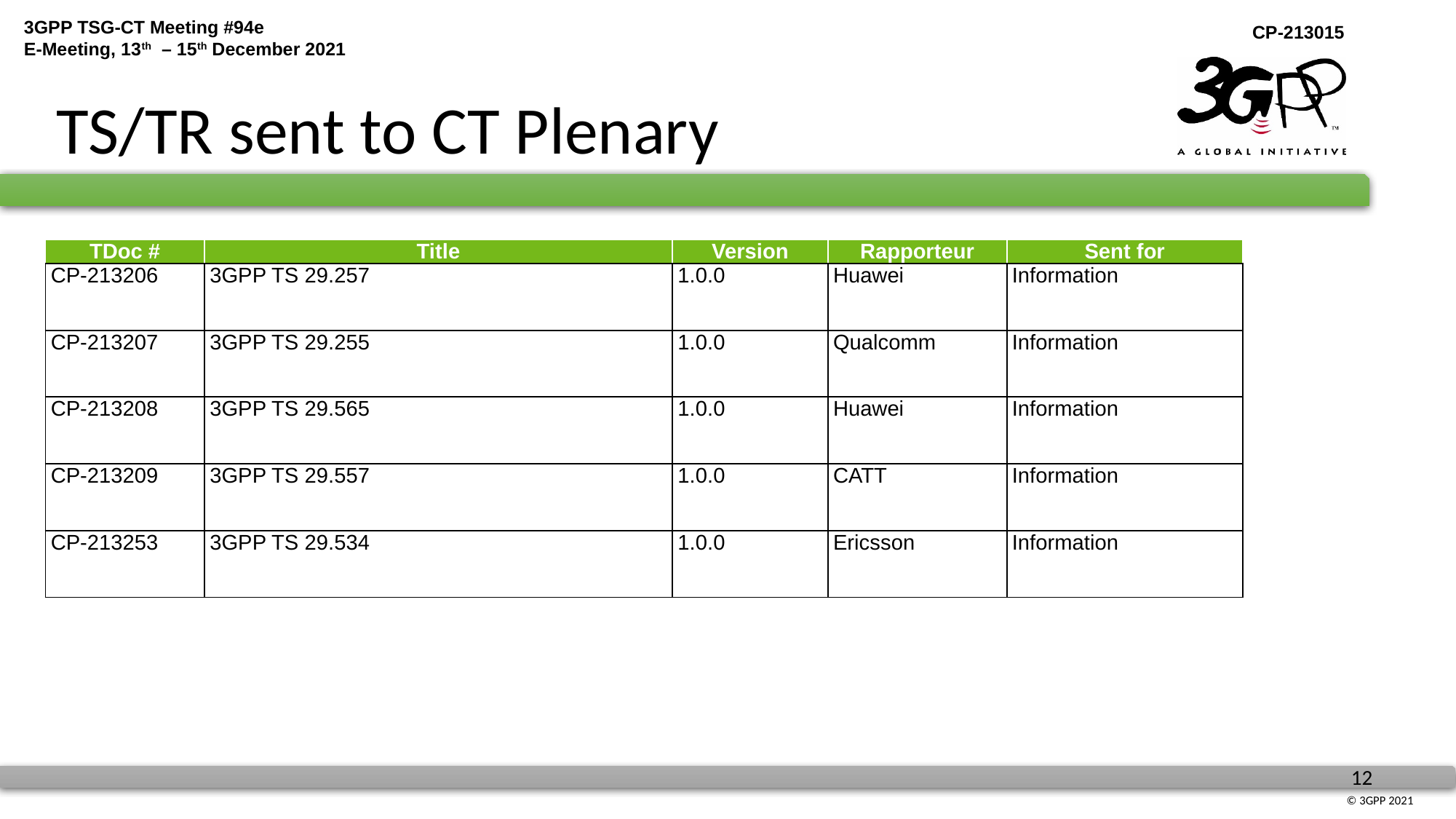

# TS/TR sent to CT Plenary
| TDoc # | Title | Version | Rapporteur | Sent for |
| --- | --- | --- | --- | --- |
| CP-213206 | 3GPP TS 29.257 | 1.0.0 | Huawei | Information |
| CP-213207 | 3GPP TS 29.255 | 1.0.0 | Qualcomm | Information |
| CP-213208 | 3GPP TS 29.565 | 1.0.0 | Huawei | Information |
| CP-213209 | 3GPP TS 29.557 | 1.0.0 | CATT | Information |
| CP-213253 | 3GPP TS 29.534 | 1.0.0 | Ericsson | Information |